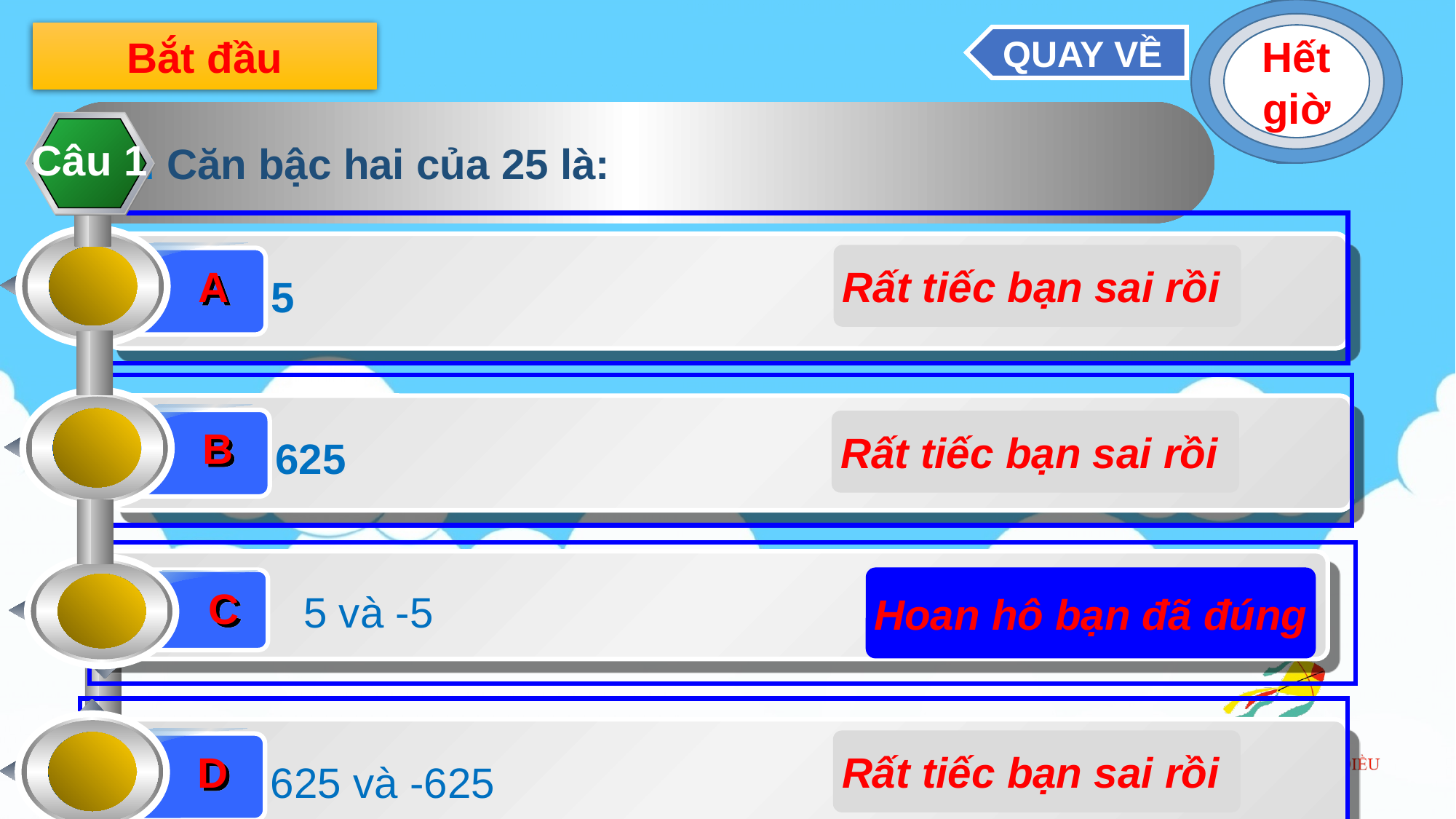

Hết giờ

10

9

8

7

6

5

4

3

2

1
Bắt đầu
QUAY VỀ
Câu Căn bậc hai của 25 là:

Câu 1

A

Rất tiếc bạn sai rồi

5

B

Rất tiếc bạn sai rồi

625

C

Hoan hô bạn đã đúng
5 và -5

D

Rất tiếc bạn sai rồi

625 và -625